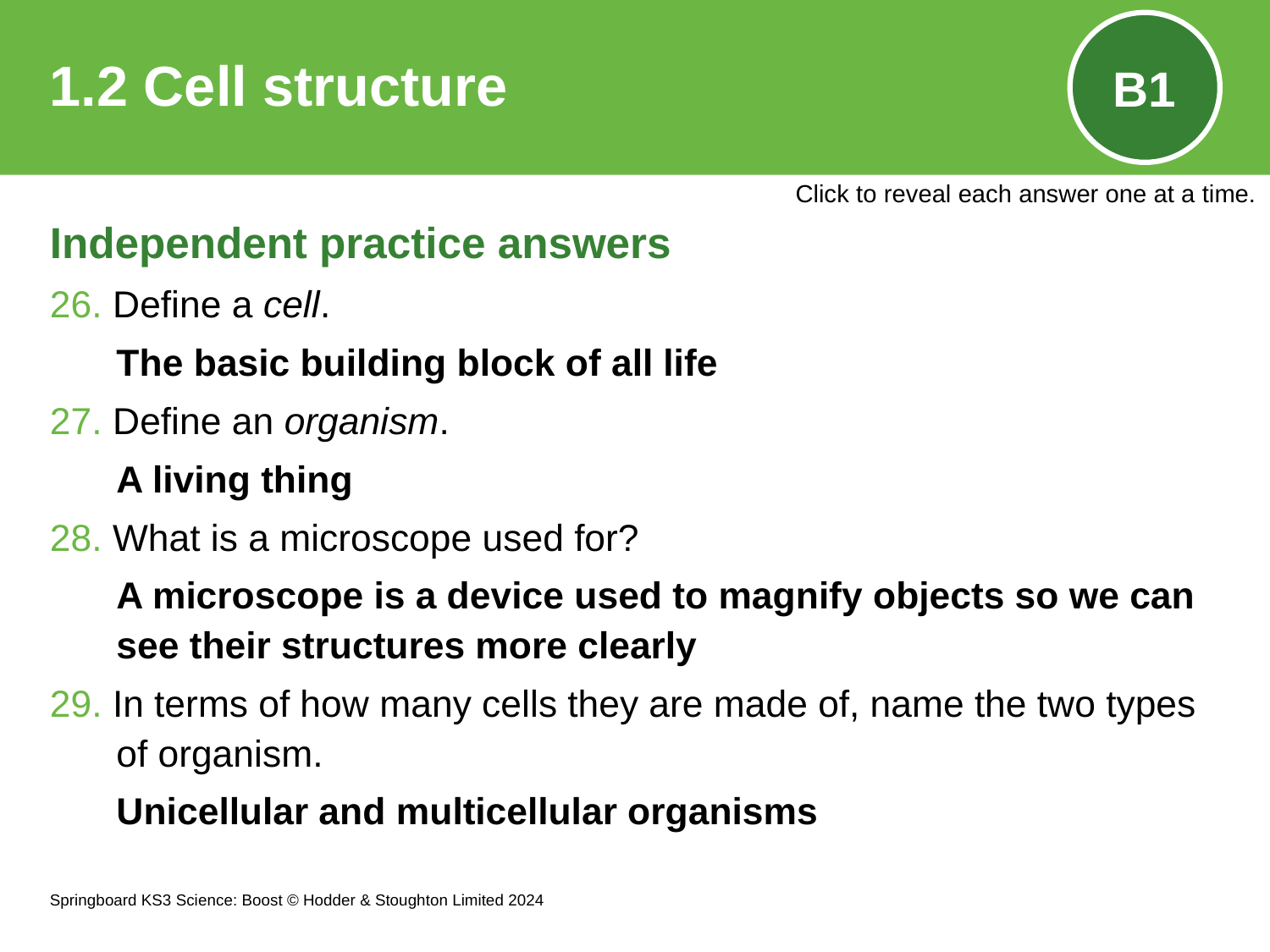

# 1.2 Cell structure
B1
Click to reveal each answer one at a time.
Independent practice answers
26. Define a cell.
The basic building block of all life
27. Define an organism.
A living thing
28. What is a microscope used for?
A microscope is a device used to magnify objects so we can see their structures more clearly
29. In terms of how many cells they are made of, name the two types of organism.
Unicellular and multicellular organisms

Springboard KS3 Science: Boost © Hodder & Stoughton Limited 2024